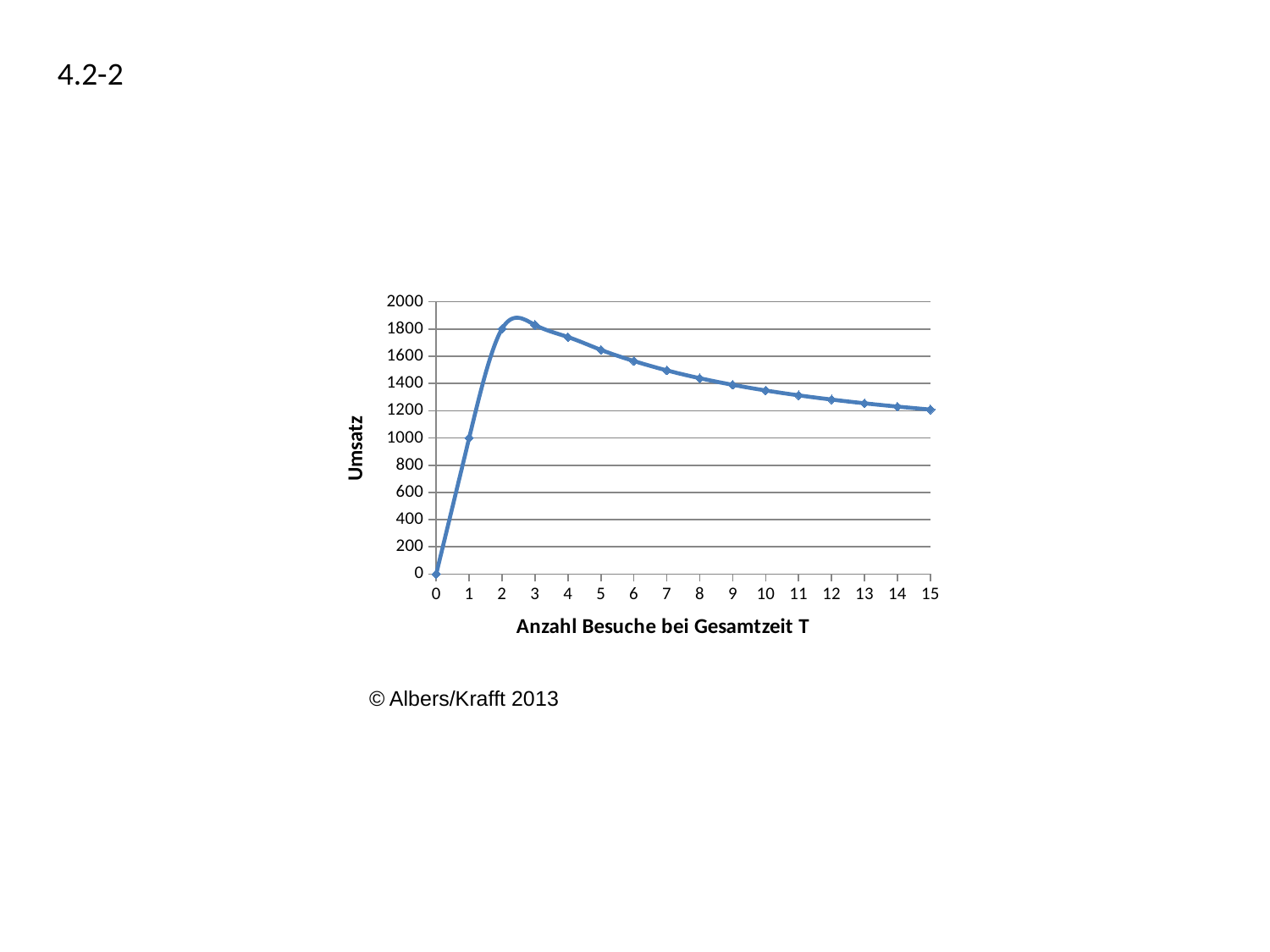

4.2-2

### Chart

| Category | Umsatz |
|---|---|
© Albers/Krafft 2013